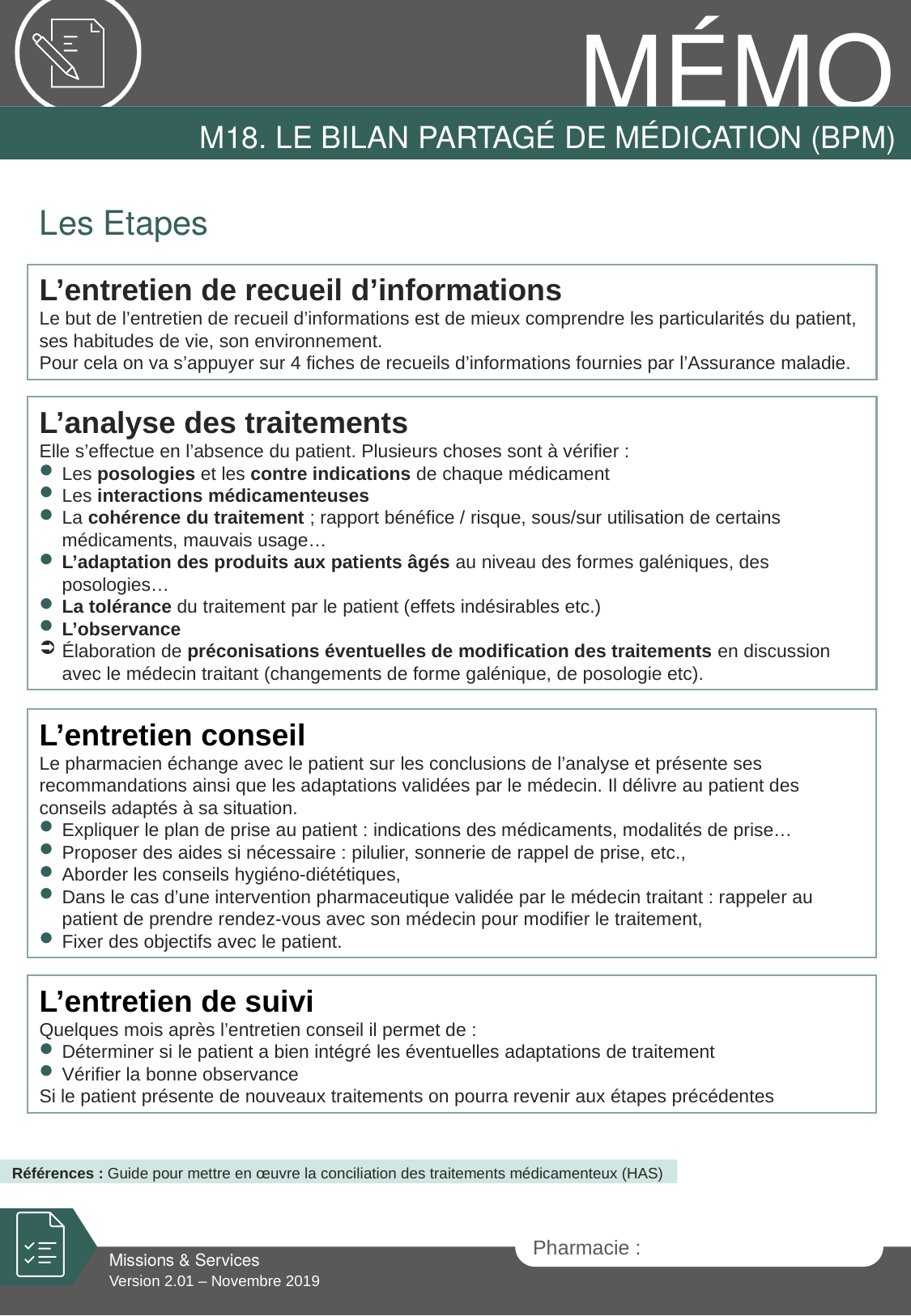

# M18. le Bilan Partagé de Médication (BPM)
Les Etapes
L’entretien de recueil d’informations
Le but de l’entretien de recueil d’informations est de mieux comprendre les particularités du patient, ses habitudes de vie, son environnement.
Pour cela on va s’appuyer sur 4 fiches de recueils d’informations fournies par l’Assurance maladie.
L’analyse des traitements
Elle s’effectue en l’absence du patient. Plusieurs choses sont à vérifier :
Les posologies et les contre indications de chaque médicament
Les interactions médicamenteuses
La cohérence du traitement ; rapport bénéfice / risque, sous/sur utilisation de certains médicaments, mauvais usage…
L’adaptation des produits aux patients âgés au niveau des formes galéniques, des posologies…
La tolérance du traitement par le patient (effets indésirables etc.)
L’observance
Élaboration de préconisations éventuelles de modification des traitements en discussion avec le médecin traitant (changements de forme galénique, de posologie etc).
L’entretien conseil
Le pharmacien échange avec le patient sur les conclusions de l’analyse et présente ses  recommandations ainsi que les adaptations validées par le médecin. Il délivre au patient des conseils adaptés à sa situation.
Expliquer le plan de prise au patient : indications des médicaments, modalités de prise…
Proposer des aides si nécessaire : pilulier, sonnerie de rappel de prise, etc.,
Aborder les conseils hygiéno-diététiques,
Dans le cas d’une intervention pharmaceutique validée par le médecin traitant : rappeler au patient de prendre rendez-vous avec son médecin pour modifier le traitement,
Fixer des objectifs avec le patient.
L’entretien de suivi
Quelques mois après l’entretien conseil il permet de :
Déterminer si le patient a bien intégré les éventuelles adaptations de traitement
Vérifier la bonne observance
Si le patient présente de nouveaux traitements on pourra revenir aux étapes précédentes
Références : Guide pour mettre en œuvre la conciliation des traitements médicamenteux (HAS)